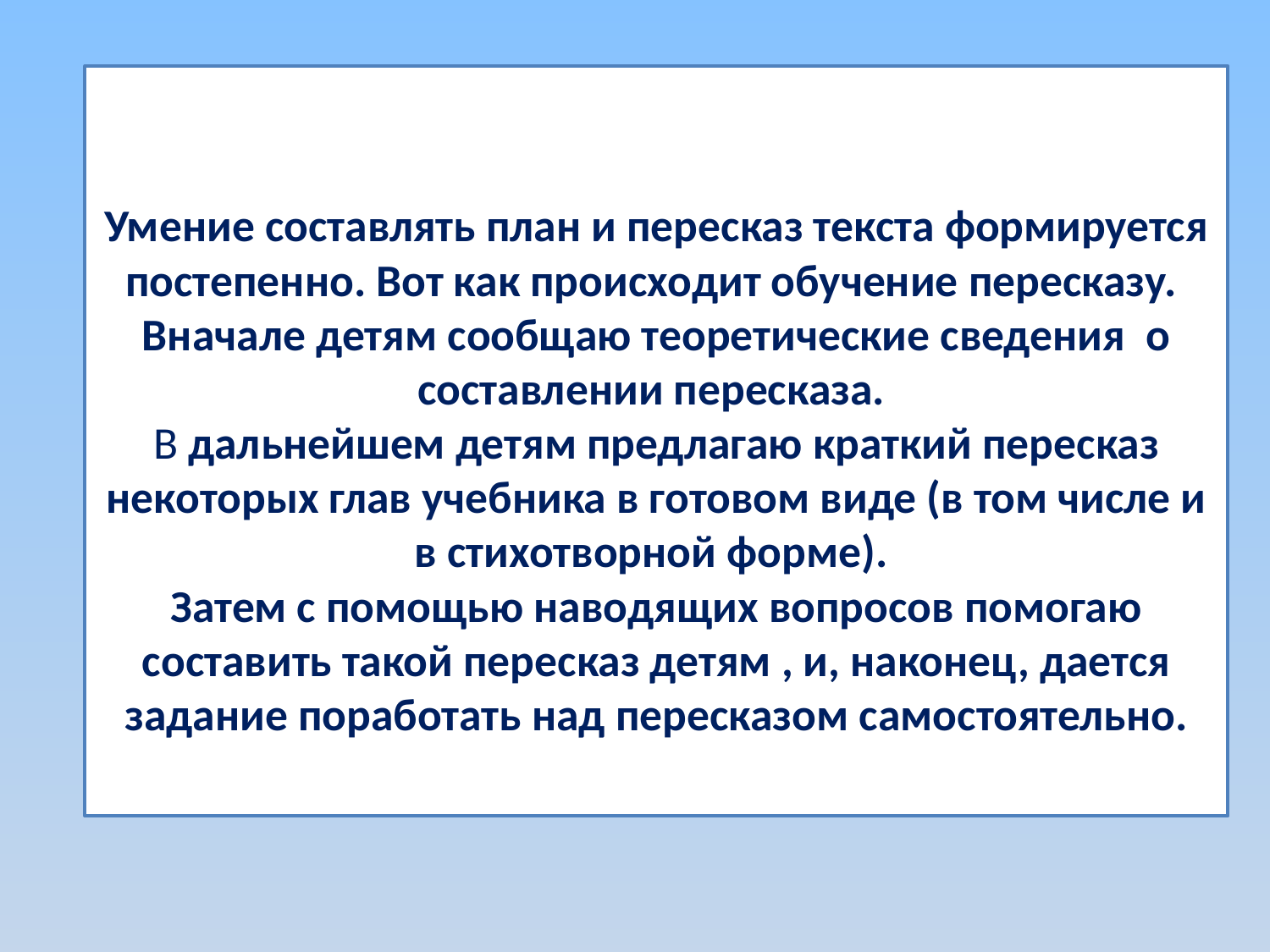

# Умение составлять план и пересказ текста формируется постепенно. Вот как происходит обучение пересказу. Вначале детям сообщаю теоретические сведения  о составлении пересказа. В дальнейшем детям предлагаю краткий пересказ некоторых глав учебника в готовом виде (в том числе и в стихотворной форме). Затем с помощью наводящих вопросов помогаю составить такой пересказ детям , и, наконец, дается задание поработать над пересказом самостоятельно.